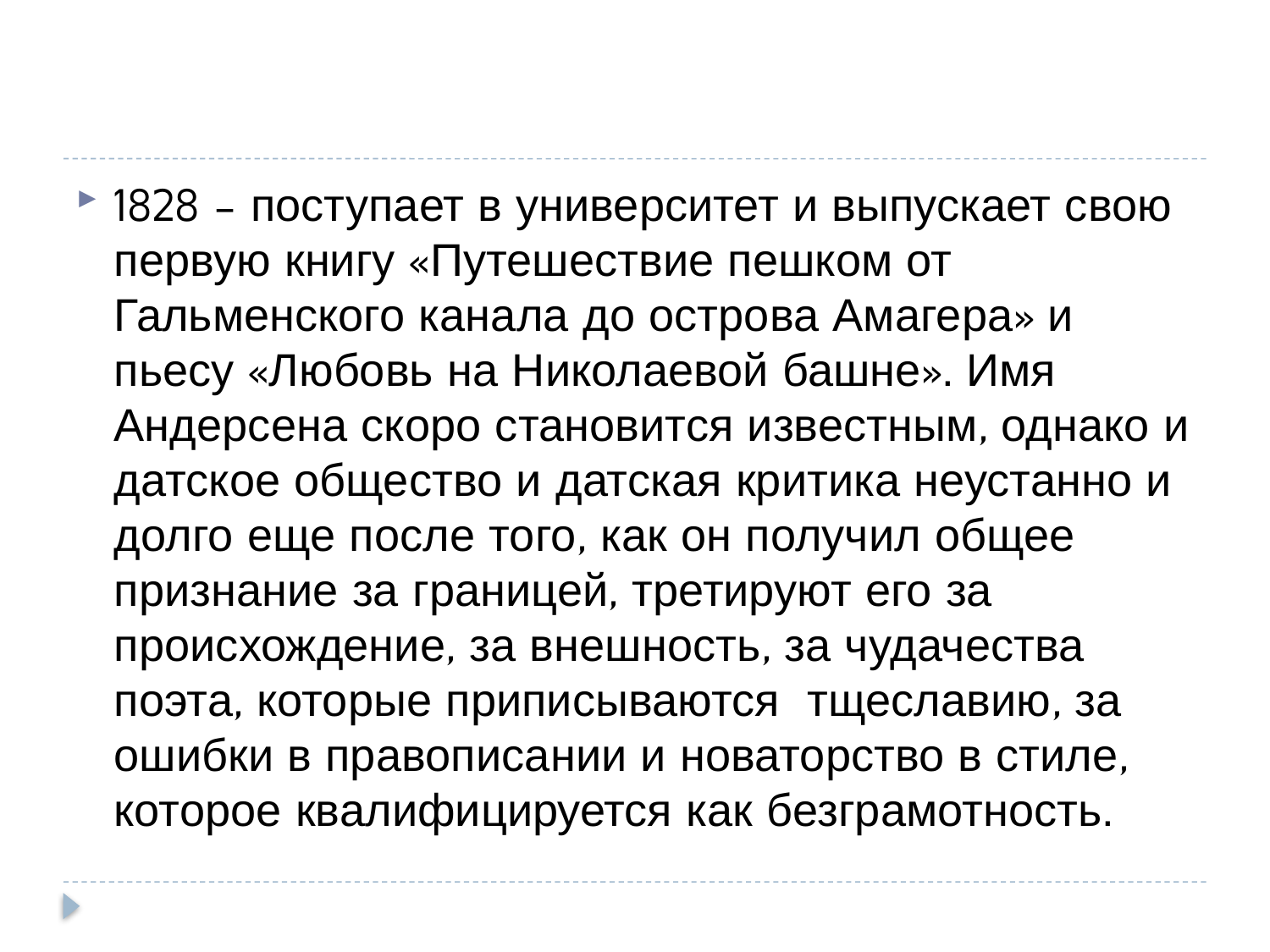

#
1828 – поступает в университет и выпускает свою первую книгу «Путешествие пешком от Гальменского канала до острова Амагера» и пьесу «Любовь на Николаевой башне». Имя Андерсена скоро становится известным, однако и датское общество и датская критика неустанно и долго еще после того, как он получил общее признание за границей, третируют его за происхождение, за внешность, за чудачества поэта, которые приписываются  тщеславию, за ошибки в правописании и новаторство в стиле, которое квалифицируется как безграмотность.